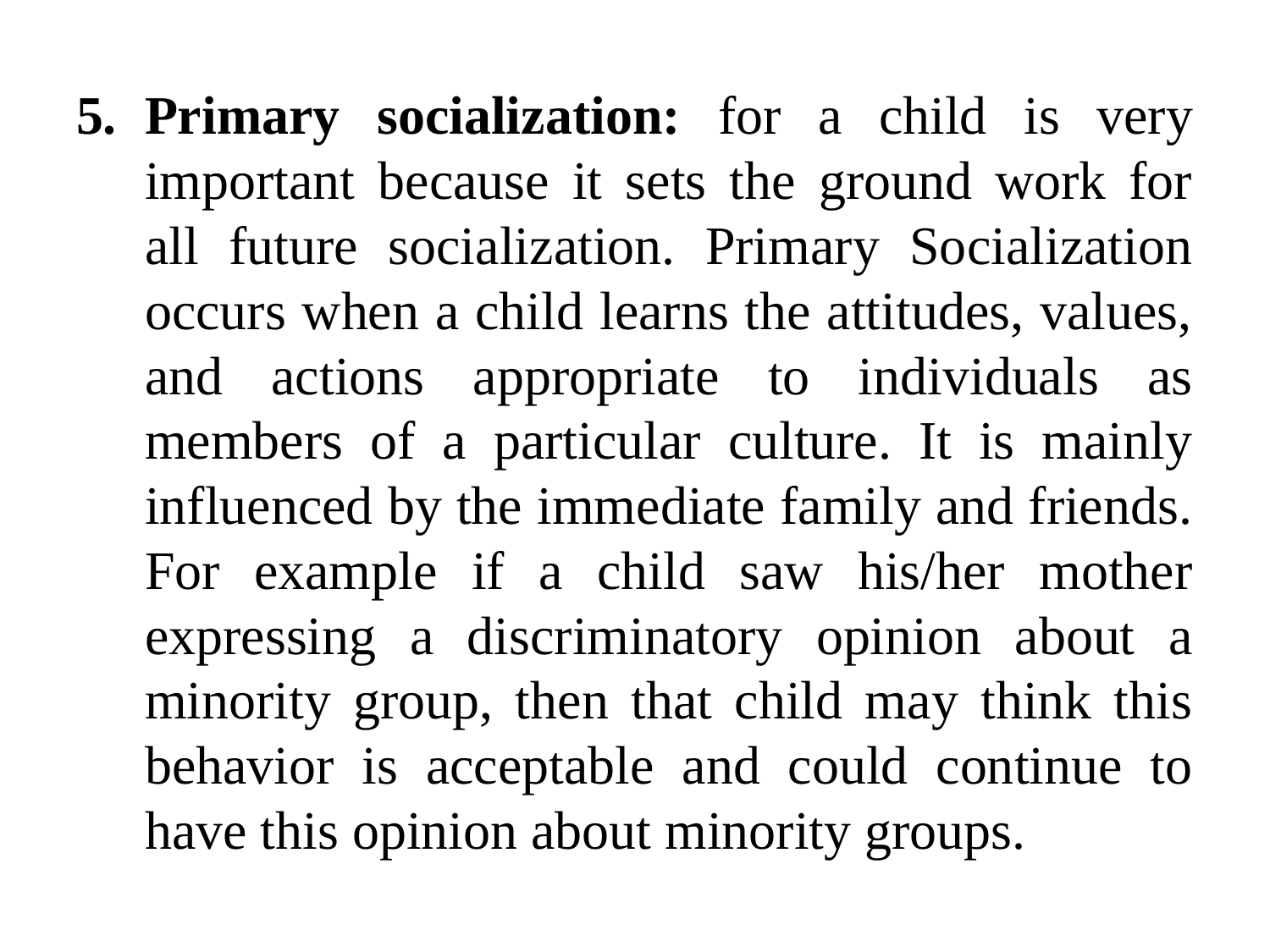

Primary socialization: for a child is very important because it sets the ground work for all future socialization. Primary Socialization occurs when a child learns the attitudes, values, and actions appropriate to individuals as members of a particular culture. It is mainly influenced by the immediate family and friends. For example if a child saw his/her mother expressing a discriminatory opinion about a minority group, then that child may think this behavior is acceptable and could continue to have this opinion about minority groups.